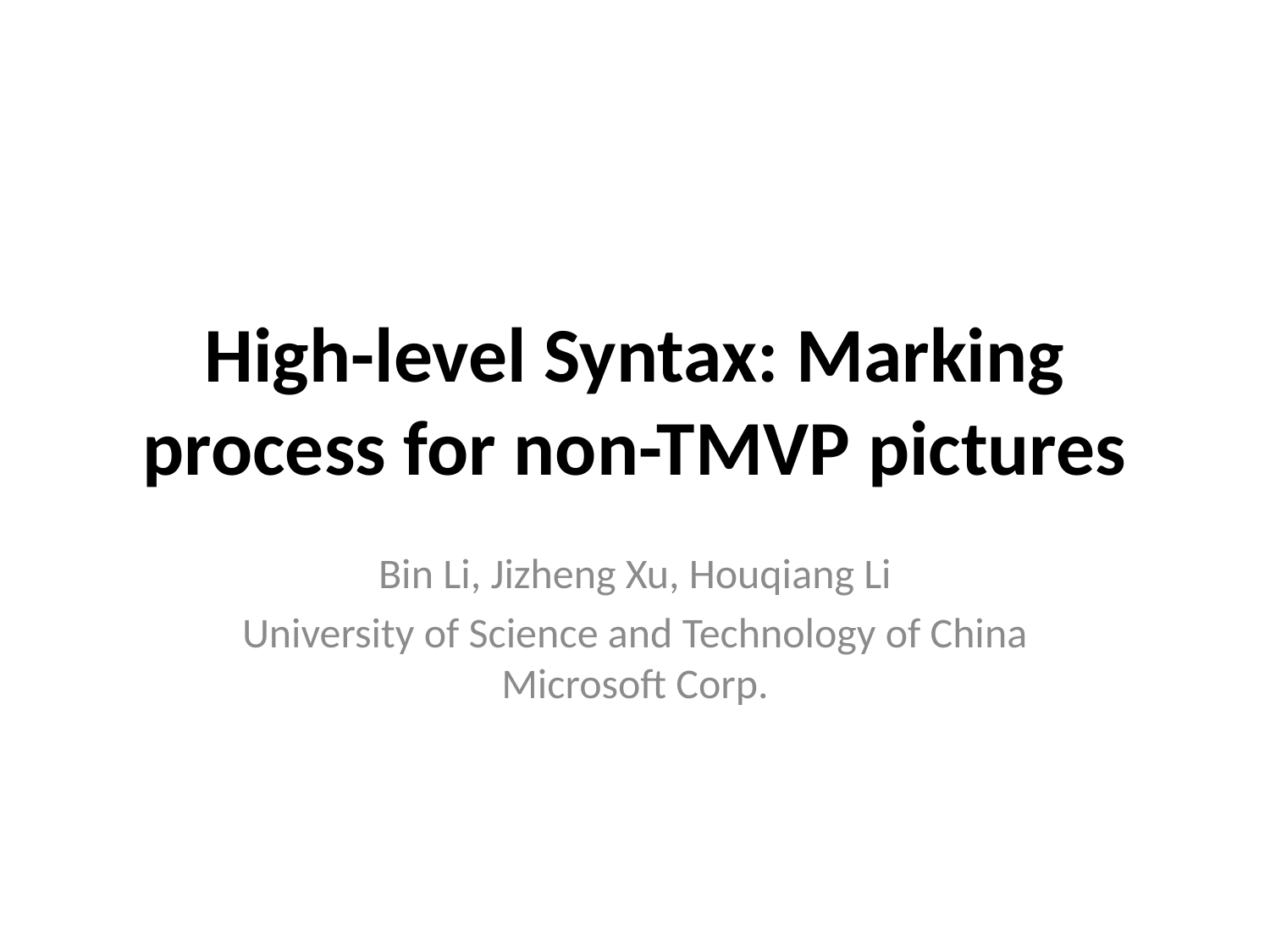

# High-level Syntax: Marking process for non-TMVP pictures
Bin Li, Jizheng Xu, Houqiang Li
University of Science and Technology of China
Microsoft Corp.